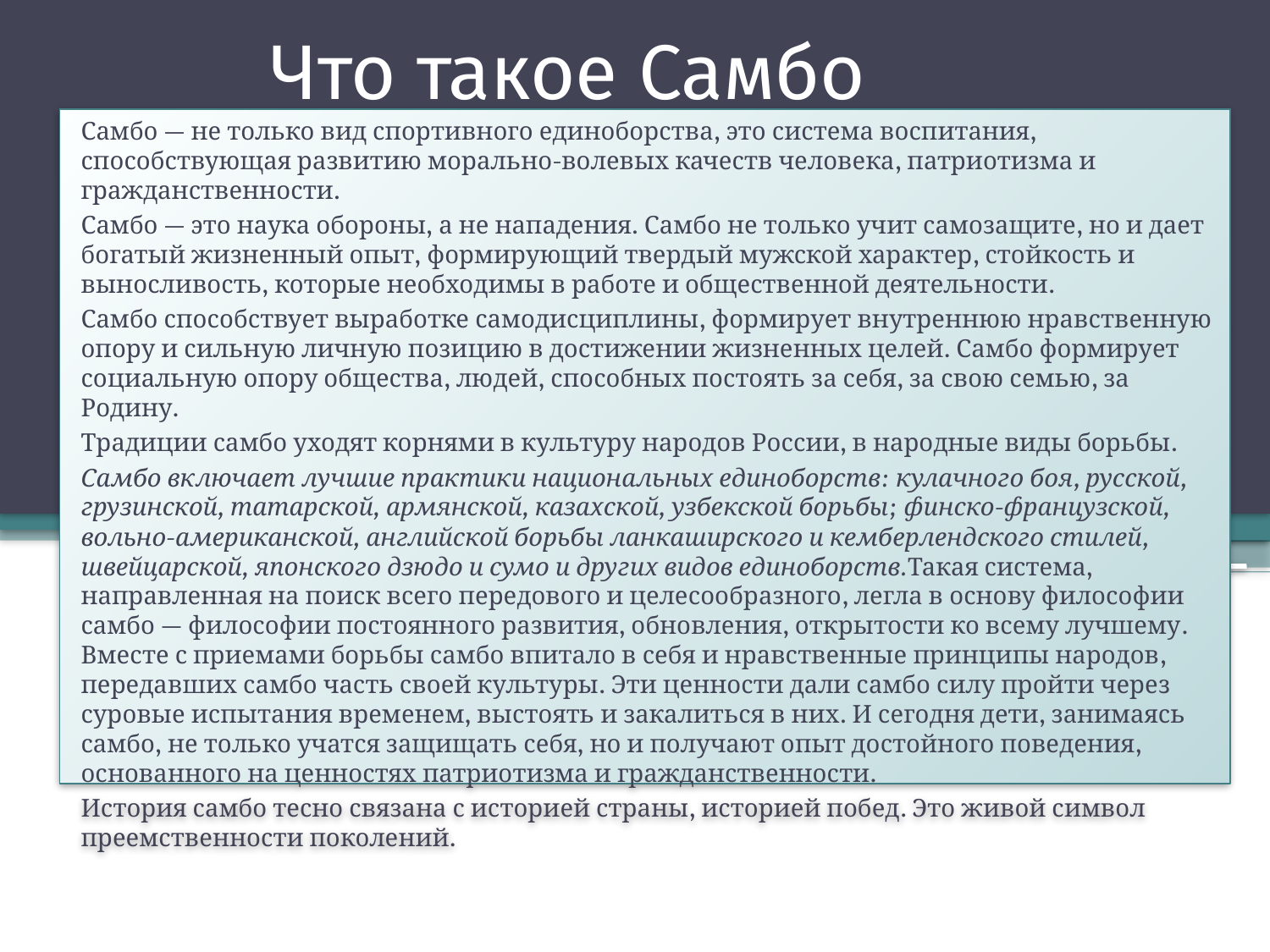

# Что такое Самбо
Самбо — не только вид спортивного единоборства, это система воспитания, способствующая развитию морально-волевых качеств человека, патриотизма и гражданственности.
Самбо — это наука обороны, а не нападения. Самбо не только учит самозащите, но и дает богатый жизненный опыт, формирующий твердый мужской характер, стойкость и выносливость, которые необходимы в работе и общественной деятельности.
Самбо способствует выработке самодисциплины, формирует внутреннюю нравственную опору и сильную личную позицию в достижении жизненных целей. Самбо формирует социальную опору общества, людей, способных постоять за себя, за свою семью, за Родину.
Традиции самбо уходят корнями в культуру народов России, в народные виды борьбы.
Самбо включает лучшие практики национальных единоборств: кулачного боя, русской, грузинской, татарской, армянской, казахской, узбекской борьбы; финско-французской, вольно-американской, английской борьбы ланкаширского и кемберлендского стилей, швейцарской, японского дзюдо и сумо и других видов единоборств.Такая система, направленная на поиск всего передового и целесообразного, легла в основу философии самбо — философии постоянного развития, обновления, открытости ко всему лучшему. Вместе с приемами борьбы самбо впитало в себя и нравственные принципы народов, передавших самбо часть своей культуры. Эти ценности дали самбо силу пройти через суровые испытания временем, выстоять и закалиться в них. И сегодня дети, занимаясь самбо, не только учатся защищать себя, но и получают опыт достойного поведения, основанного на ценностях патриотизма и гражданственности.
История самбо тесно связана с историей страны, историей побед. Это живой символ преемственности поколений.